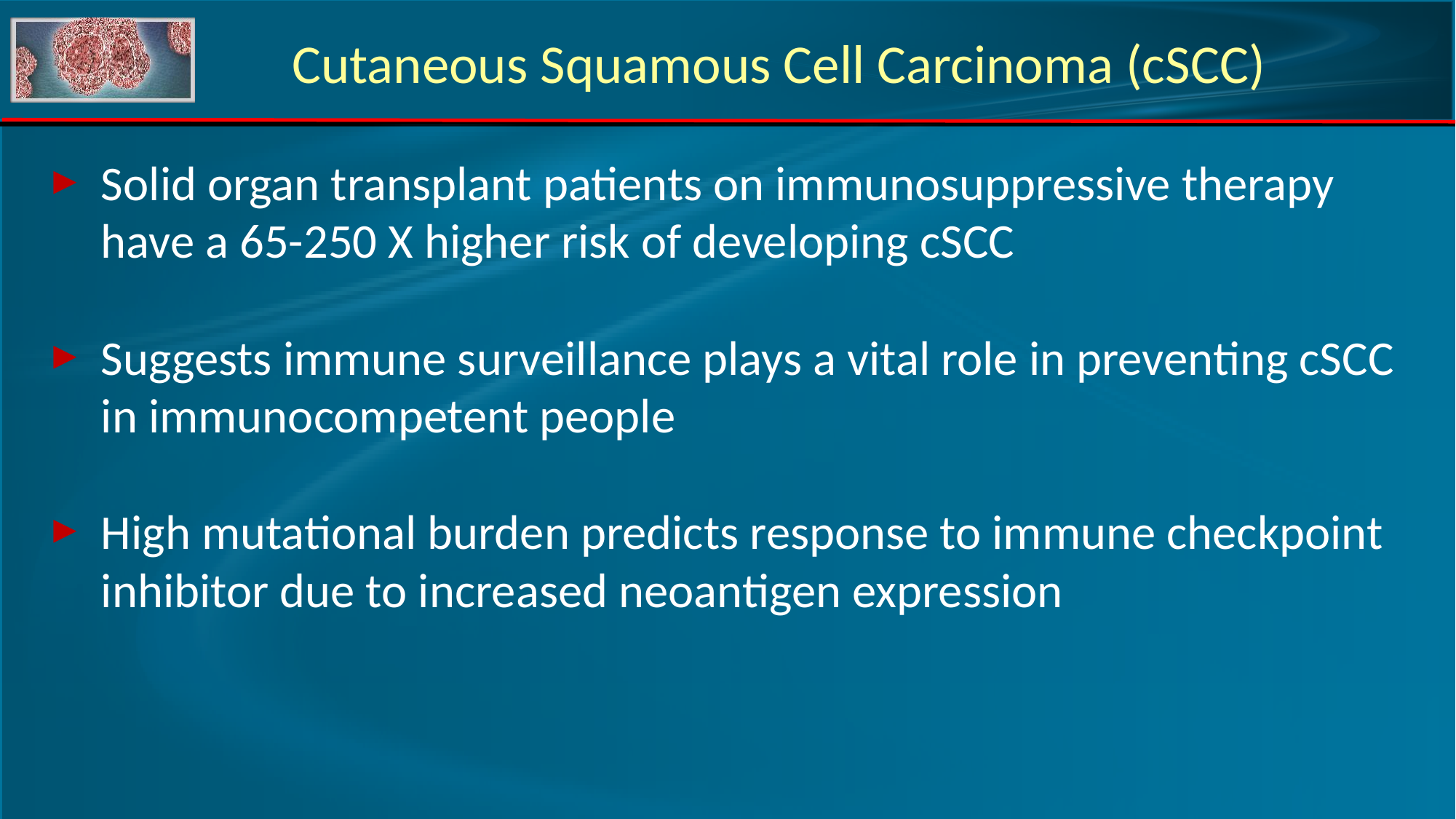

Cutaneous Squamous Cell Carcinoma (cSCC)
Solid organ transplant patients on immunosuppressive therapy have a 65-250 X higher risk of developing cSCC

Suggests immune surveillance plays a vital role in preventing cSCC in immunocompetent people

High mutational burden predicts response to immune checkpoint inhibitor due to increased neoantigen expression